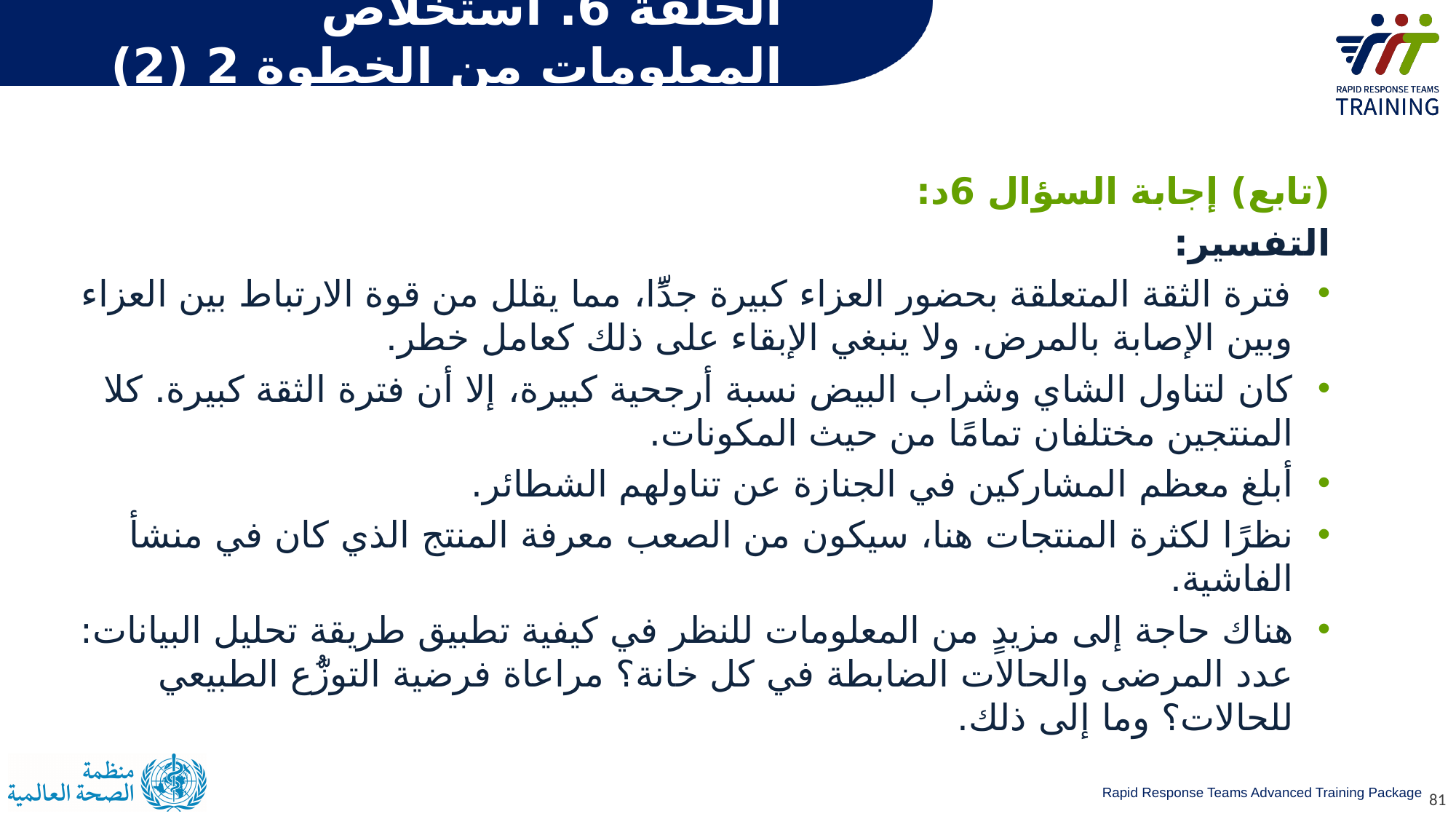

# الحلقة 6. استخلاص المعلومات من الخطوة 2 (2)
(تابع) إجابة السؤال 6د:
التفسير:
فترة الثقة المتعلقة بحضور العزاء كبيرة جدًّا، مما يقلل من قوة الارتباط بين العزاء وبين الإصابة بالمرض. ولا ينبغي الإبقاء على ذلك كعامل خطر.
كان لتناول الشاي وشراب البيض نسبة أرجحية كبيرة، إلا أن فترة الثقة كبيرة. كلا المنتجين مختلفان تمامًا من حيث المكونات.
أبلغ معظم المشاركين في الجنازة عن تناولهم الشطائر.
نظرًا لكثرة المنتجات هنا، سيكون من الصعب معرفة المنتج الذي كان في منشأ الفاشية.
هناك حاجة إلى مزيدٍ من المعلومات للنظر في كيفية تطبيق طريقة تحليل البيانات: عدد المرضى والحالات الضابطة في كل خانة؟ مراعاة فرضية التوزُّع الطبيعي للحالات؟ وما إلى ذلك.